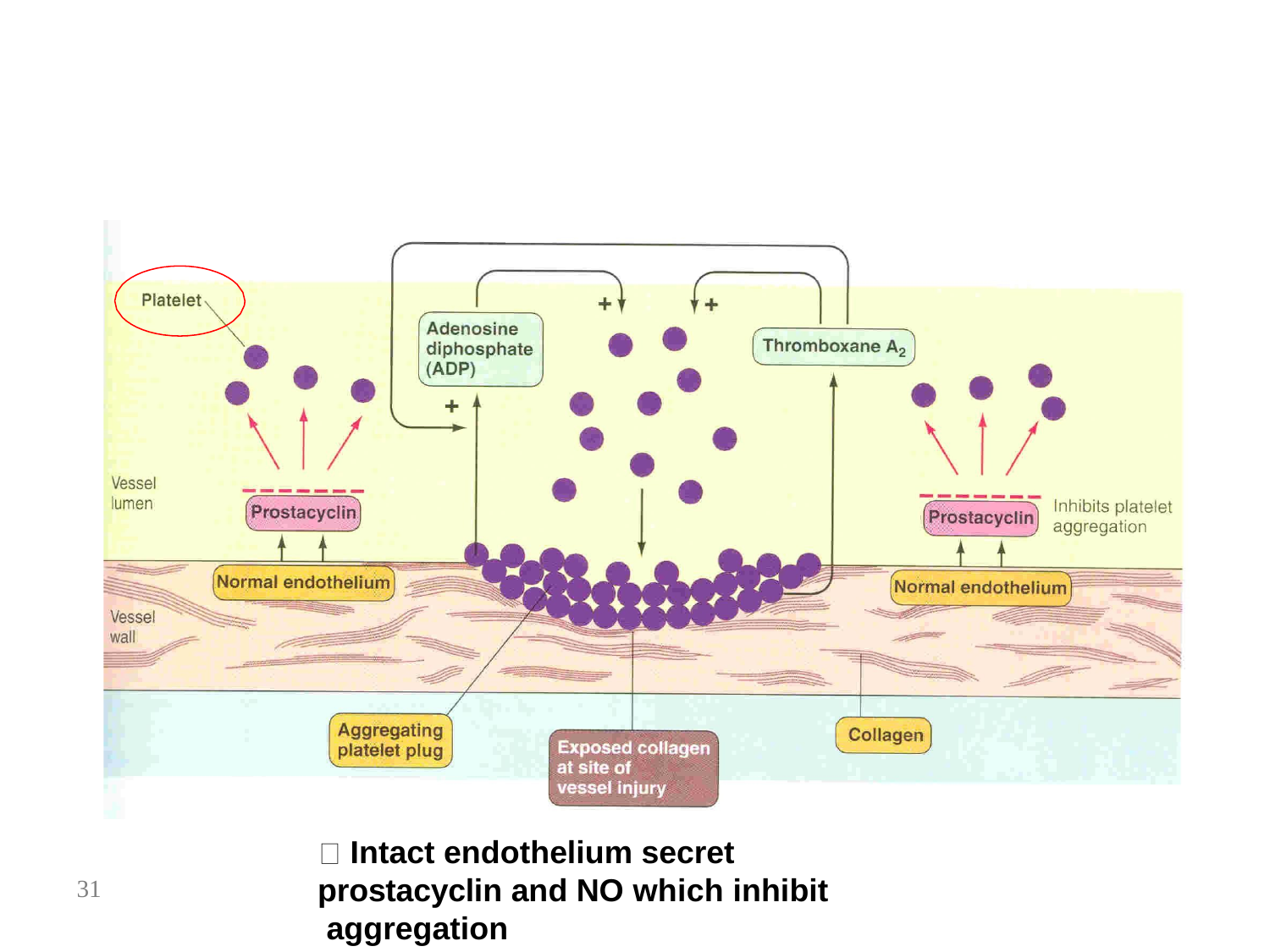

Intact endothelium secret  prostacyclin and NO which inhibit  aggregation

31